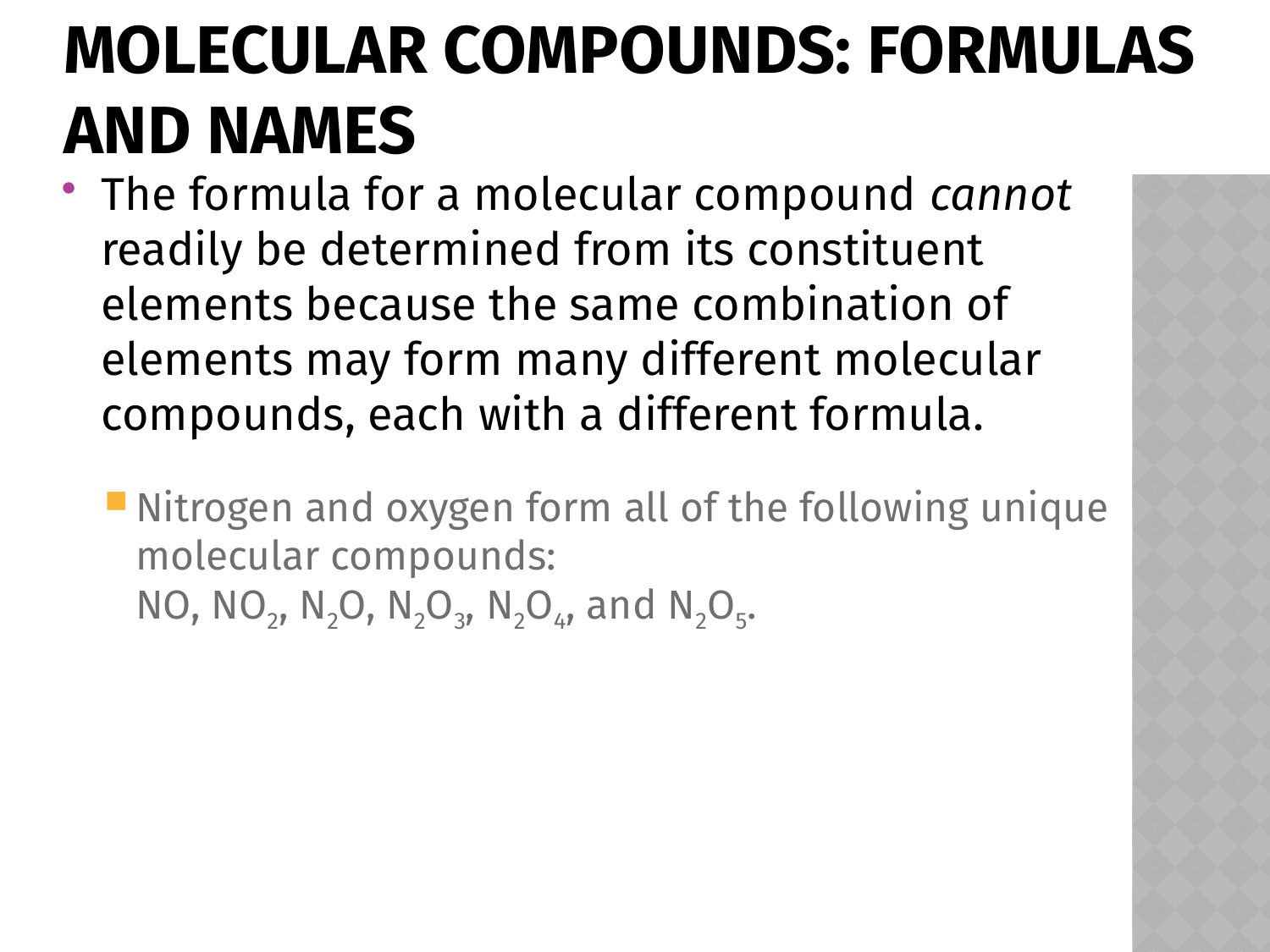

# Molecular Compounds: Formulas and Names
The formula for a molecular compound cannot readily be determined from its constituent elements because the same combination of elements may form many different molecular compounds, each with a different formula.

Nitrogen and oxygen form all of the following unique molecular compounds:
NO, NO2, N2O, N2O3, N2O4, and N2O5.